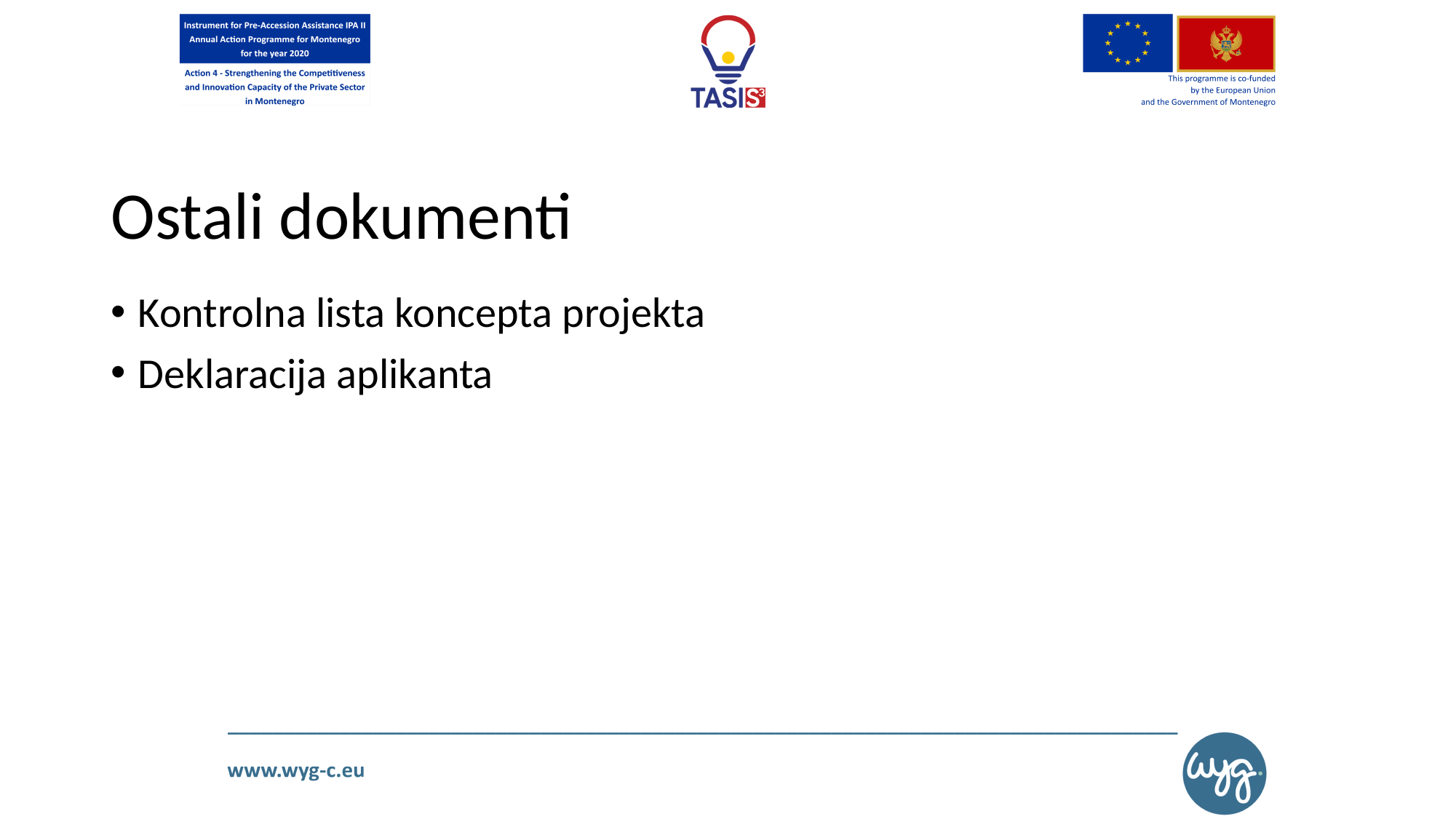

# Ostali dokumenti
Kontrolna lista koncepta projekta
Deklaracija aplikanta